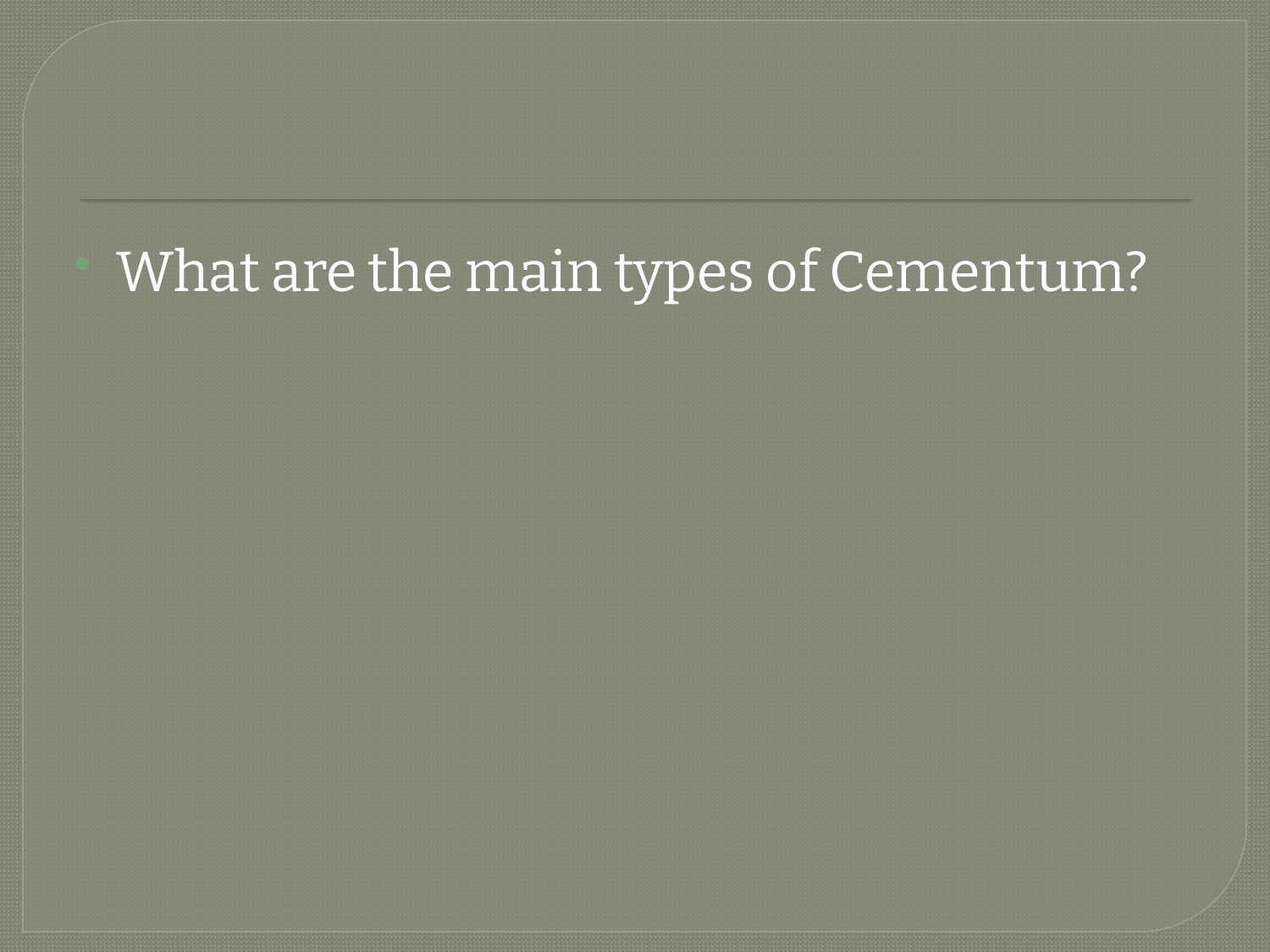

#
What are the main types of Cementum?